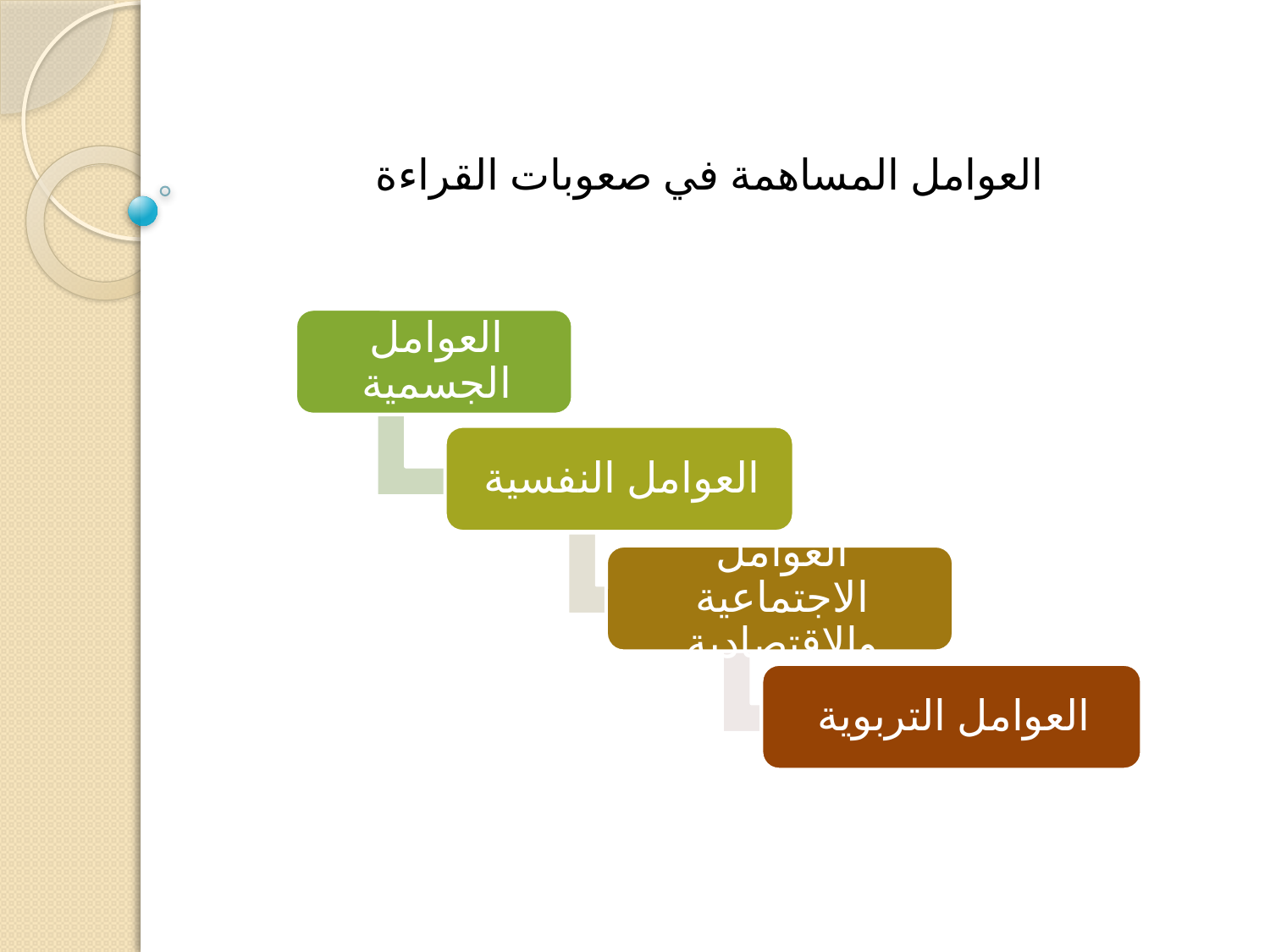

العوامل المساهمة في صعوبات القراءة

العوامل الجسمية

العوامل النفسية

العوامل الاجتماعية والاقتصادية

العوامل التربوية